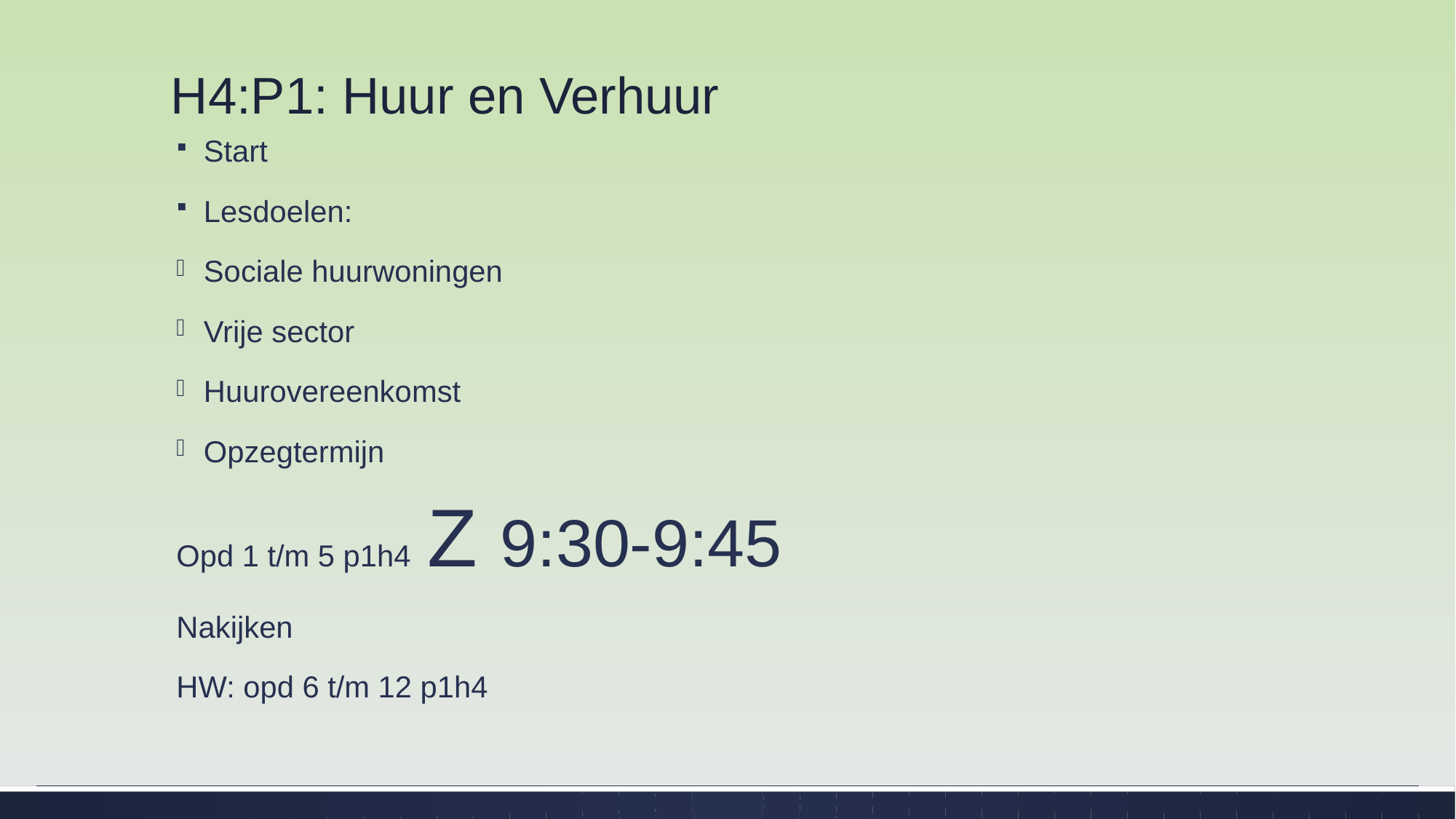

# H4:P1: Huur en Verhuur
Start
Lesdoelen:
Sociale huurwoningen
Vrije sector
Huurovereenkomst
Opzegtermijn
Opd 1 t/m 5 p1h4  Z 9:30-9:45
Nakijken
HW: opd 6 t/m 12 p1h4